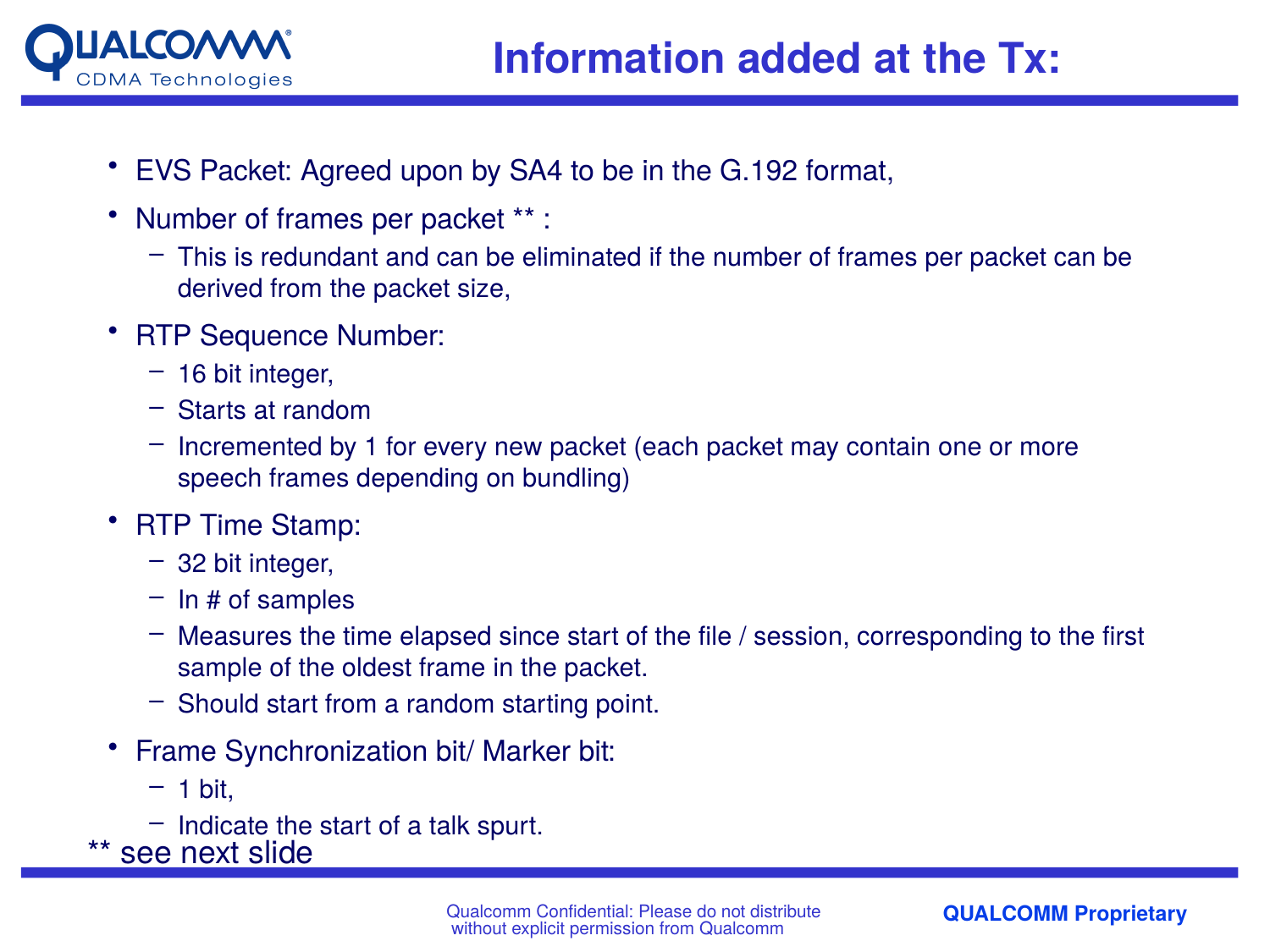

# Information added at the Tx:
EVS Packet: Agreed upon by SA4 to be in the G.192 format,
Number of frames per packet ** :
This is redundant and can be eliminated if the number of frames per packet can be derived from the packet size,
RTP Sequence Number:
16 bit integer,
Starts at random
Incremented by 1 for every new packet (each packet may contain one or more speech frames depending on bundling)
RTP Time Stamp:
32 bit integer,
In # of samples
Measures the time elapsed since start of the file / session, corresponding to the first sample of the oldest frame in the packet.
Should start from a random starting point.
Frame Synchronization bit/ Marker bit:
1 bit,
Indicate the start of a talk spurt.

** see next slide
Qualcomm Confidential: Please do not distribute without explicit permission from Qualcomm